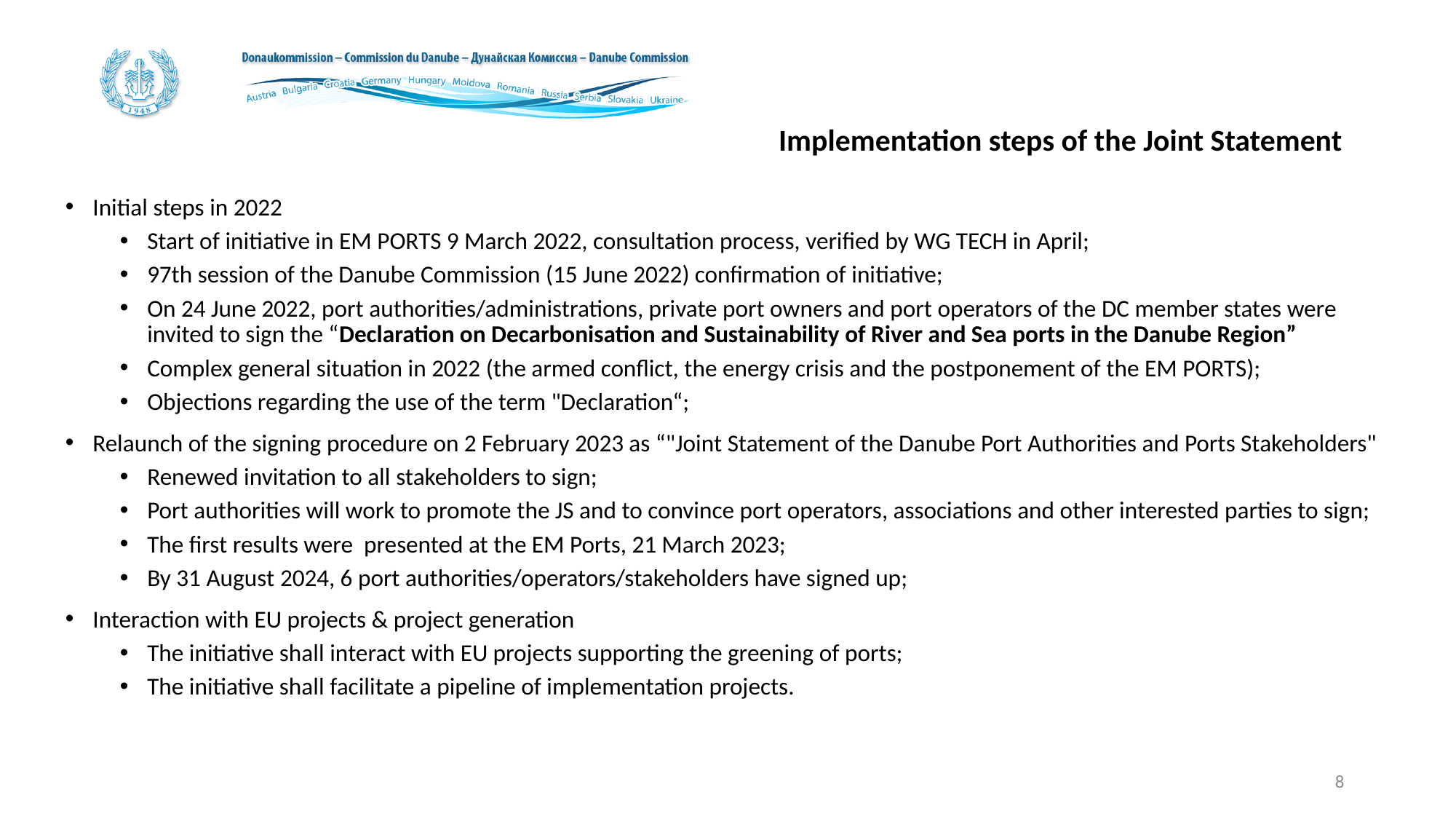

Implementation steps of the Joint Statement
Initial steps in 2022
Start of initiative in EM PORTS 9 March 2022, consultation process, verified by WG TECH in April;
97th session of the Danube Commission (15 June 2022) confirmation of initiative;
On 24 June 2022, port authorities/administrations, private port owners and port operators of the DC member states were invited to sign the “Declaration on Decarbonisation and Sustainability of River and Sea ports in the Danube Region”
Complex general situation in 2022 (the armed conflict, the energy crisis and the postponement of the EM PORTS);
Objections regarding the use of the term "Declaration“;
Relaunch of the signing procedure on 2 February 2023 as “"Joint Statement of the Danube Port Authorities and Ports Stakeholders"
Renewed invitation to all stakeholders to sign;
Port authorities will work to promote the JS and to convince port operators, associations and other interested parties to sign;
The first results were  presented at the EM Ports, 21 March 2023;
By 31 August 2024, 6 port authorities/operators/stakeholders have signed up;
Interaction with EU projects & project generation
The initiative shall interact with EU projects supporting the greening of ports;
The initiative shall facilitate a pipeline of implementation projects.

8